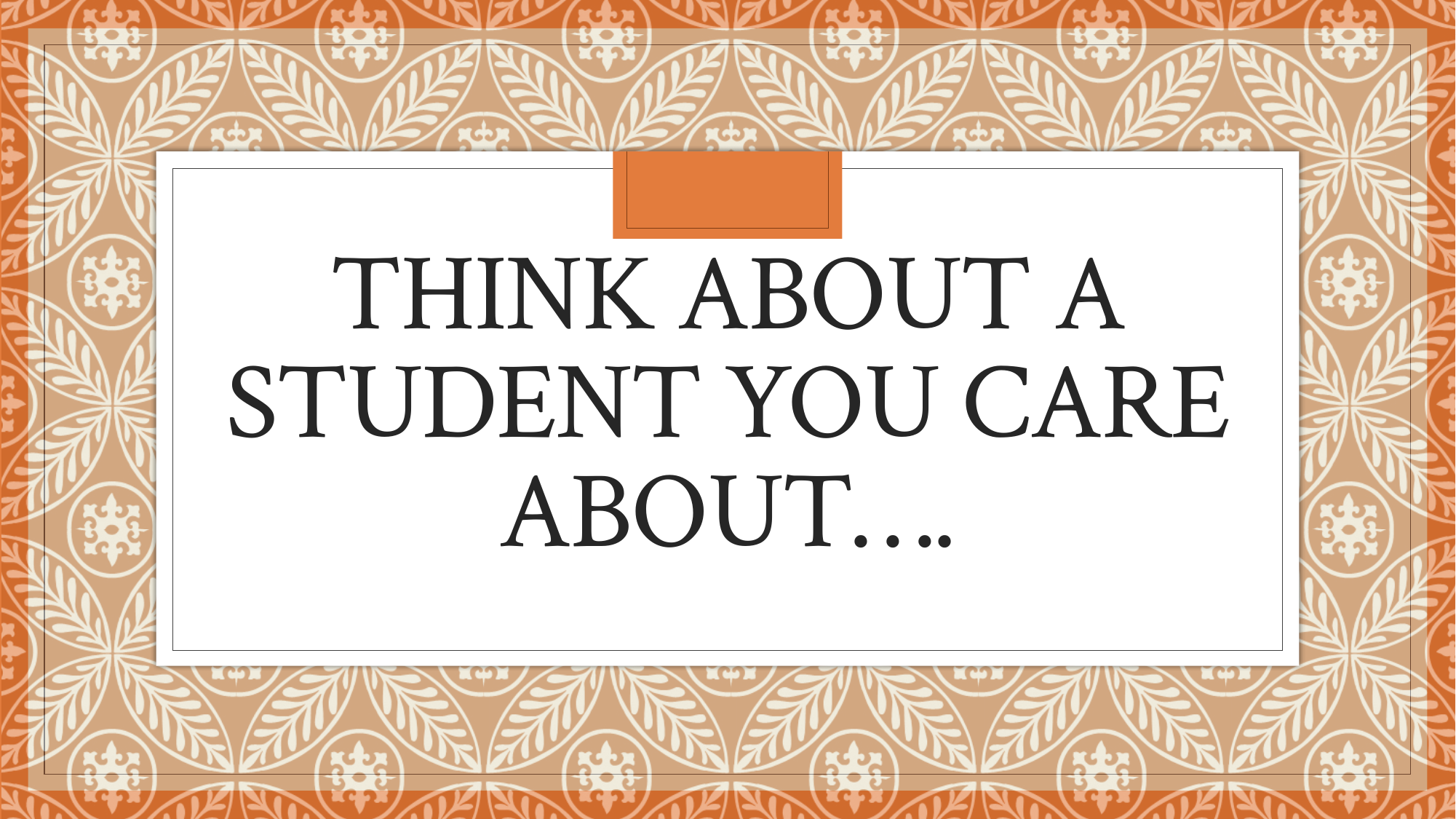

# Think about a student you care about….